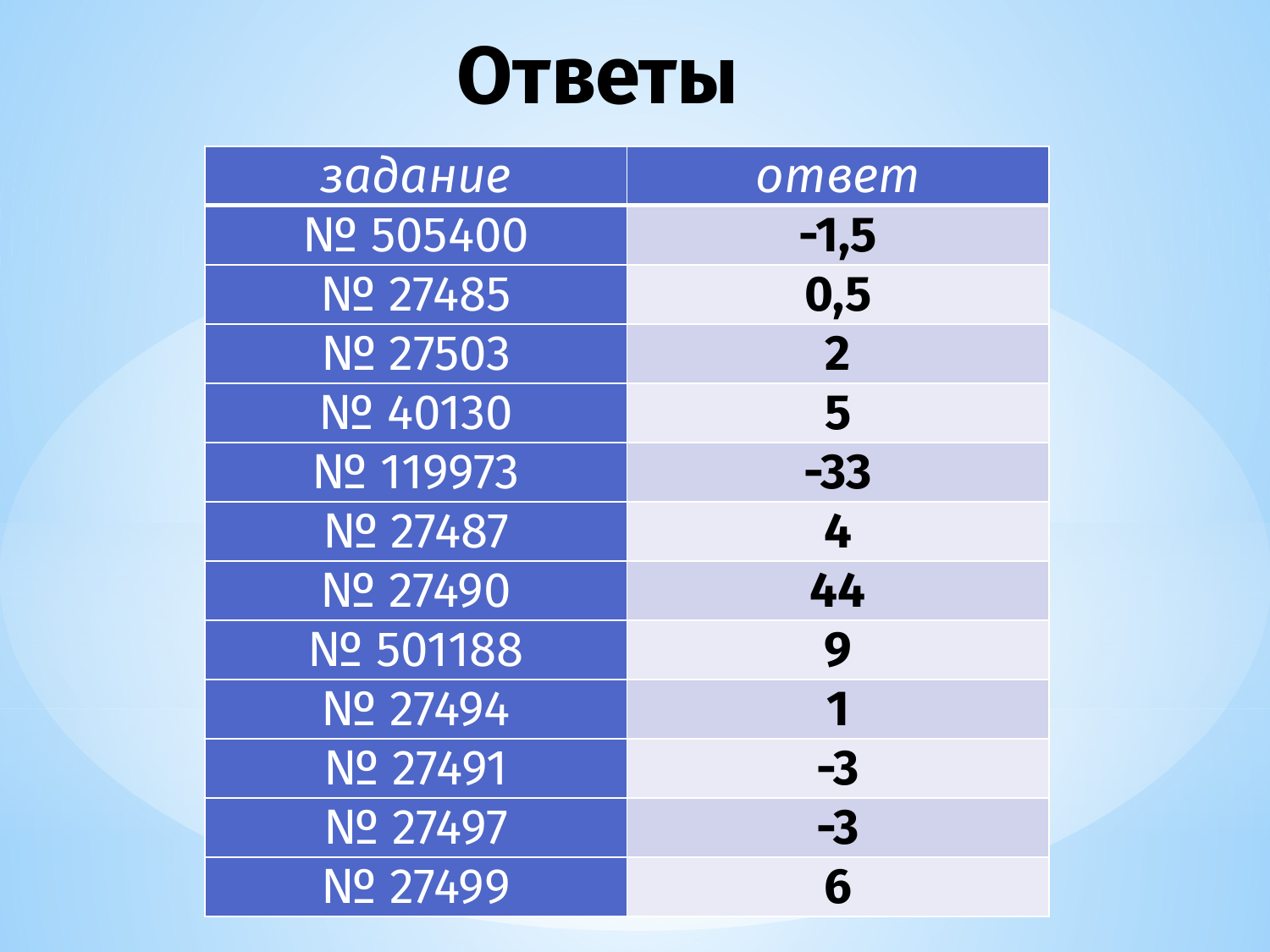

# Ответы
| задание | ответ |
| --- | --- |
| № 505400 | -1,5 |
| № 27485 | 0,5 |
| № 27503 | 2 |
| № 40130 | 5 |
| № 119973 | -33 |
| № 27487 | 4 |
| № 27490 | 44 |
| № 501188 | 9 |
| № 27494 | 1 |
| № 27491 | -3 |
| № 27497 | -3 |
| № 27499 | 6 |